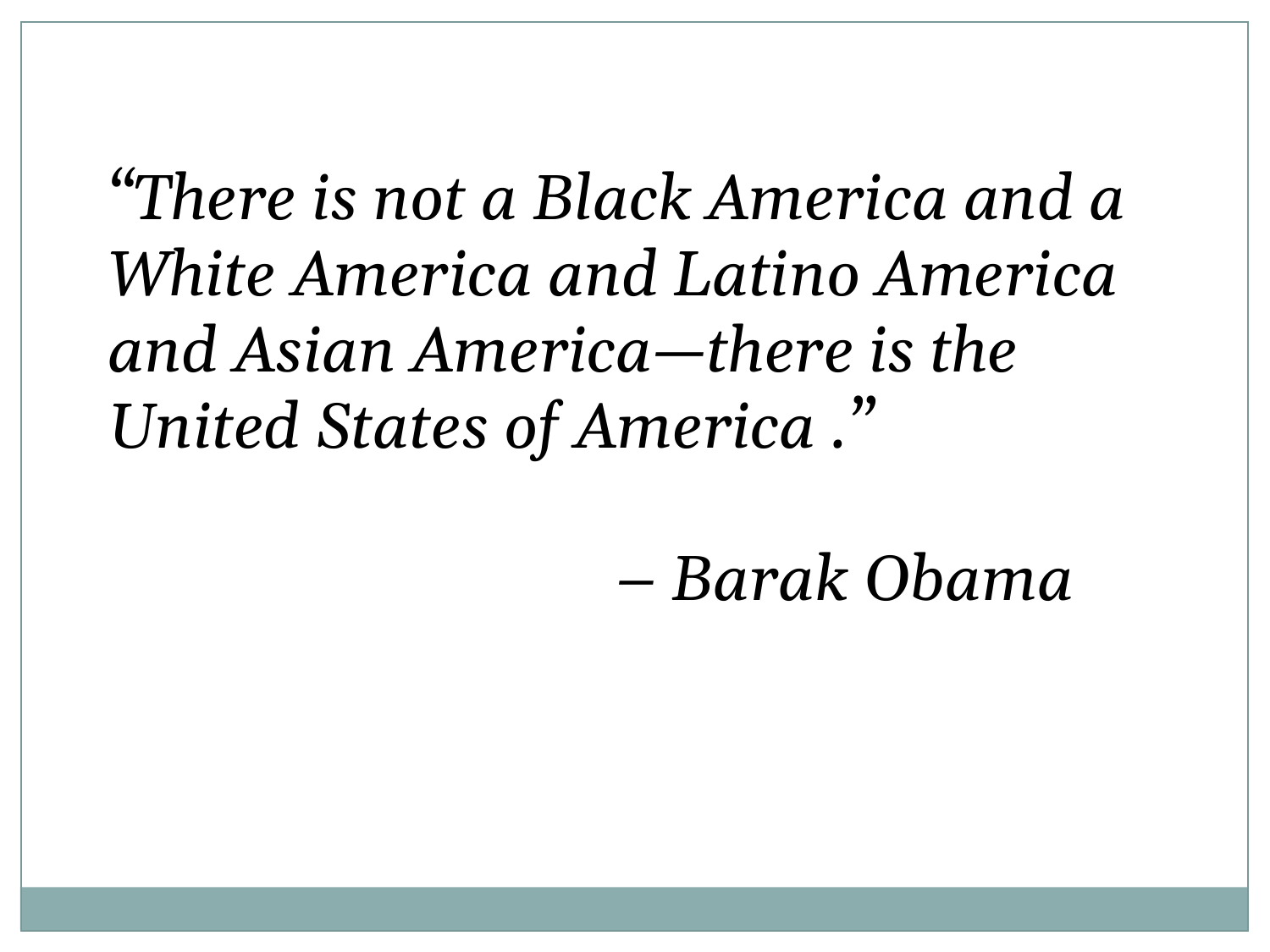

“There is not a Black America and a White America and Latino America and Asian America—there is the United States of America .”

				– Barak Obama